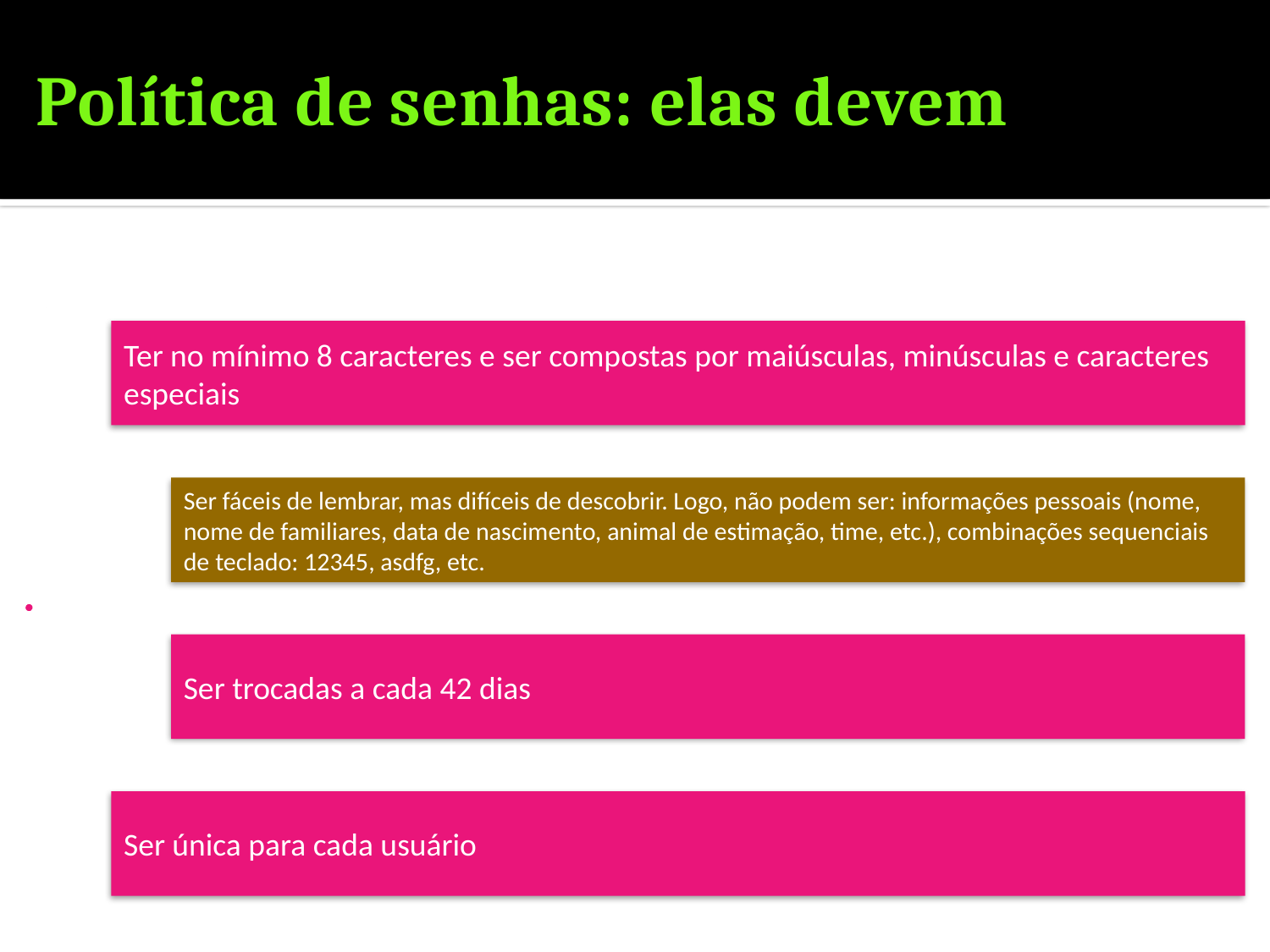

# Política de senhas: elas devem
Ter no mínimo 8 caracteres e ser compostas por maiúsculas, minúsculas e caracteres especiais
Ser fáceis de lembrar, mas difíceis de descobrir. Logo, não podem ser: informações pessoais (nome, nome de familiares, data de nascimento, animal de estimação, time, etc.), combinações sequenciais de teclado: 12345, asdfg, etc.
Ser trocadas a cada 42 dias
Ser única para cada usuário